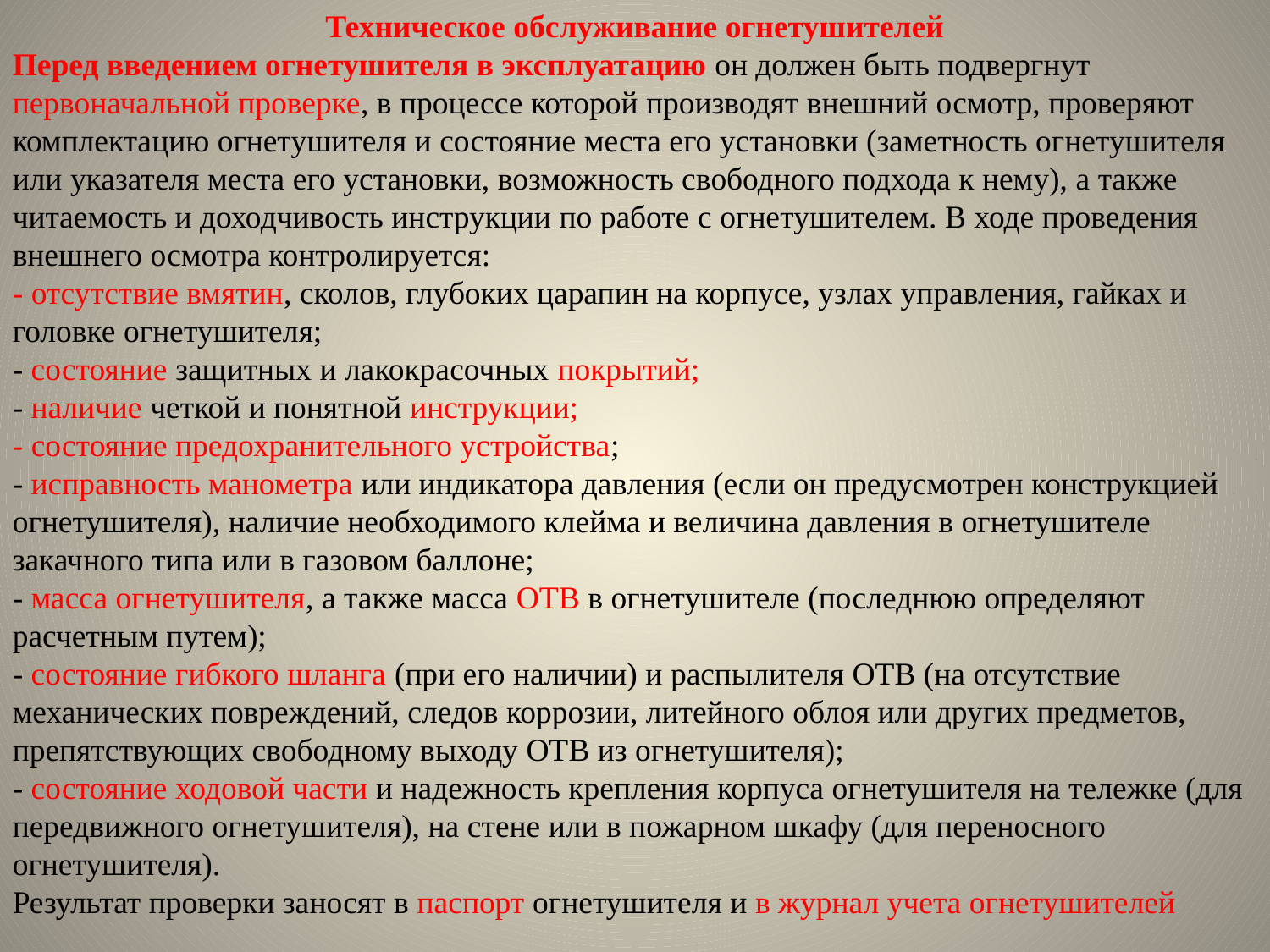

Техническое обслуживание огнетушителей
Перед введением огнетушителя в эксплуатацию он должен быть подвергнут первоначальной проверке, в процессе которой производят внешний осмотр, проверяют комплектацию огнетушителя и состояние места его установки (заметность огнетушителя или указателя места его установки, возможность свободного подхода к нему), а также читаемость и доходчивость инструкции по работе с огнетушителем. В ходе проведения внешнего осмотра контролируется:
- отсутствие вмятин, сколов, глубоких царапин на корпусе, узлах управления, гайках и головке огнетушителя;
- состояние защитных и лакокрасочных покрытий;
- наличие четкой и понятной инструкции;
- состояние предохранительного устройства;
- исправность манометра или индикатора давления (если он предусмотрен конструкцией огнетушителя), наличие необходимого клейма и величина давления в огнетушителе закачного типа или в газовом баллоне;
- масса огнетушителя, а также масса ОТВ в огнетушителе (последнюю определяют расчетным путем);
- состояние гибкого шланга (при его наличии) и распылителя ОТВ (на отсутствие механических повреждений, следов коррозии, литейного облоя или других предметов, препятствующих свободному выходу ОТВ из огнетушителя);
- состояние ходовой части и надежность крепления корпуса огнетушителя на тележке (для передвижного огнетушителя), на стене или в пожарном шкафу (для переносного огнетушителя).
Результат проверки заносят в паспорт огнетушителя и в журнал учета огнетушителей